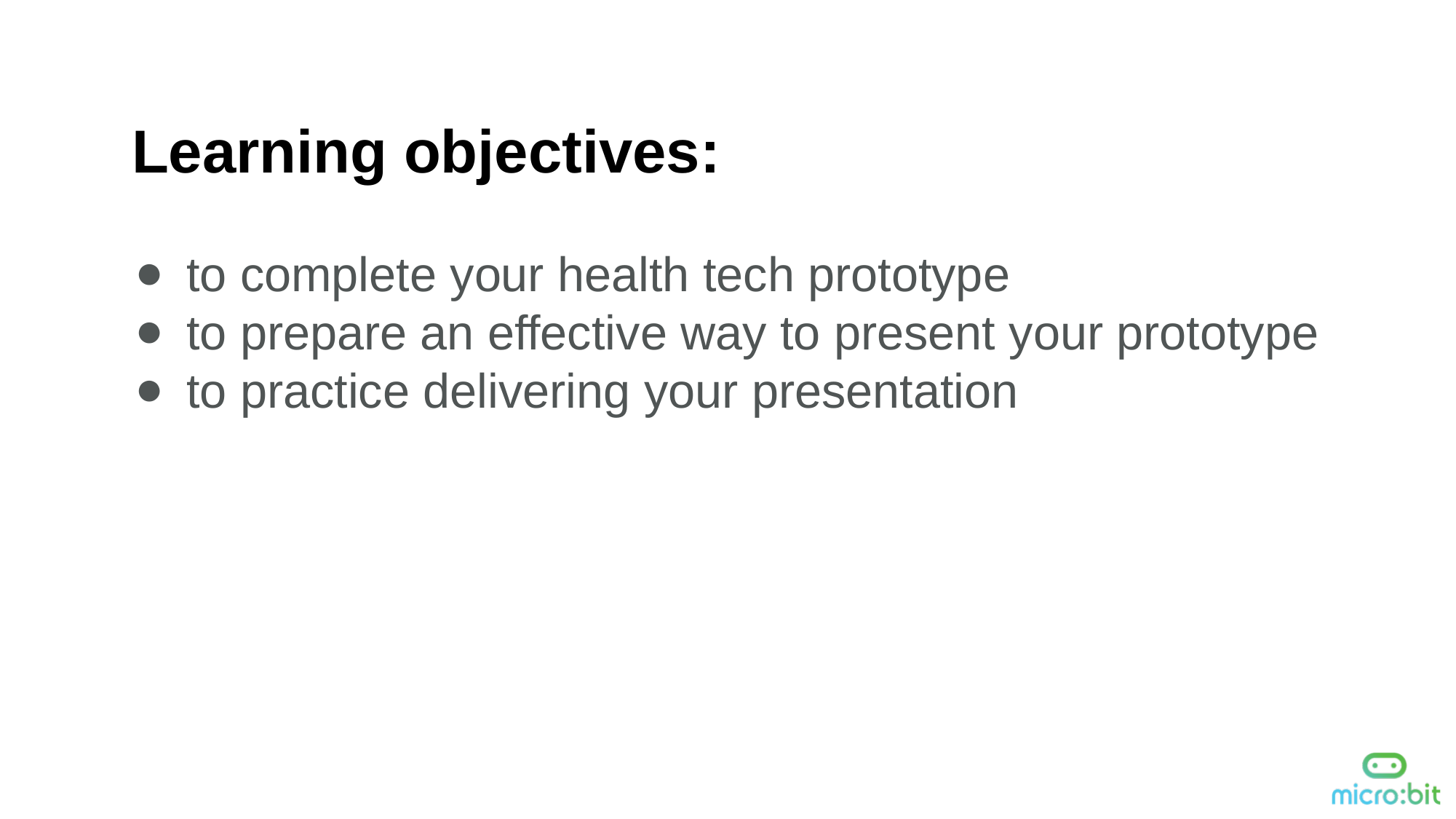

Learning objectives:

to complete your health tech prototype
to prepare an effective way to present your prototype
to practice delivering your presentation